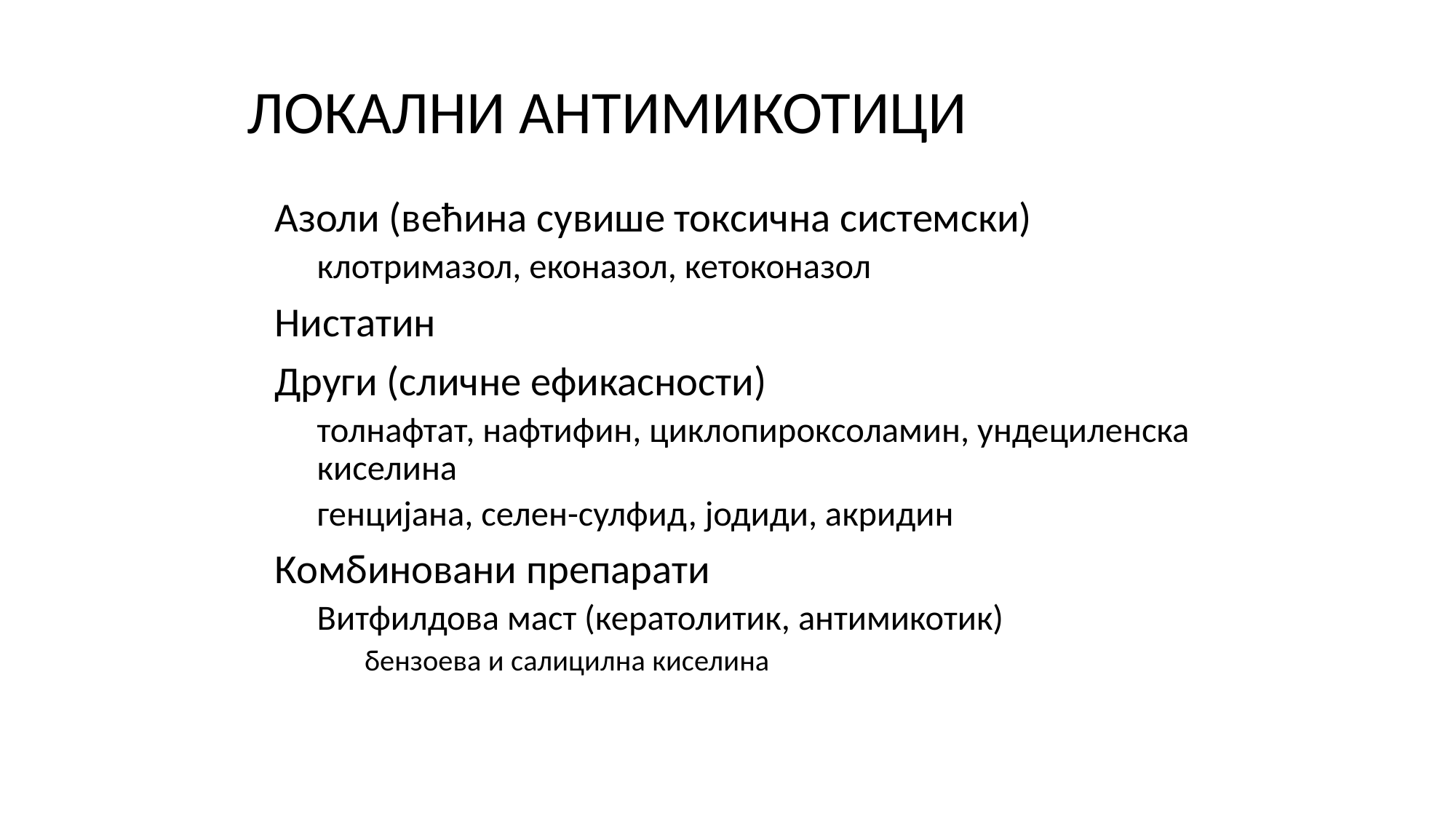

# ЛОКАЛНИ АНТИМИКОТИЦИ
Азоли (већина сувише токсична системски)
клотримазол, еконазол, кетоконазол
Нистатин
Други (сличне ефикасности)
толнафтат, нафтифин, циклопироксоламин, ундециленска киселина
генцијана, селен-сулфид, јодиди, акридин
Комбиновани препарати
Витфилдова маст (кератолитик, антимикотик)
бензоева и салицилна киселина